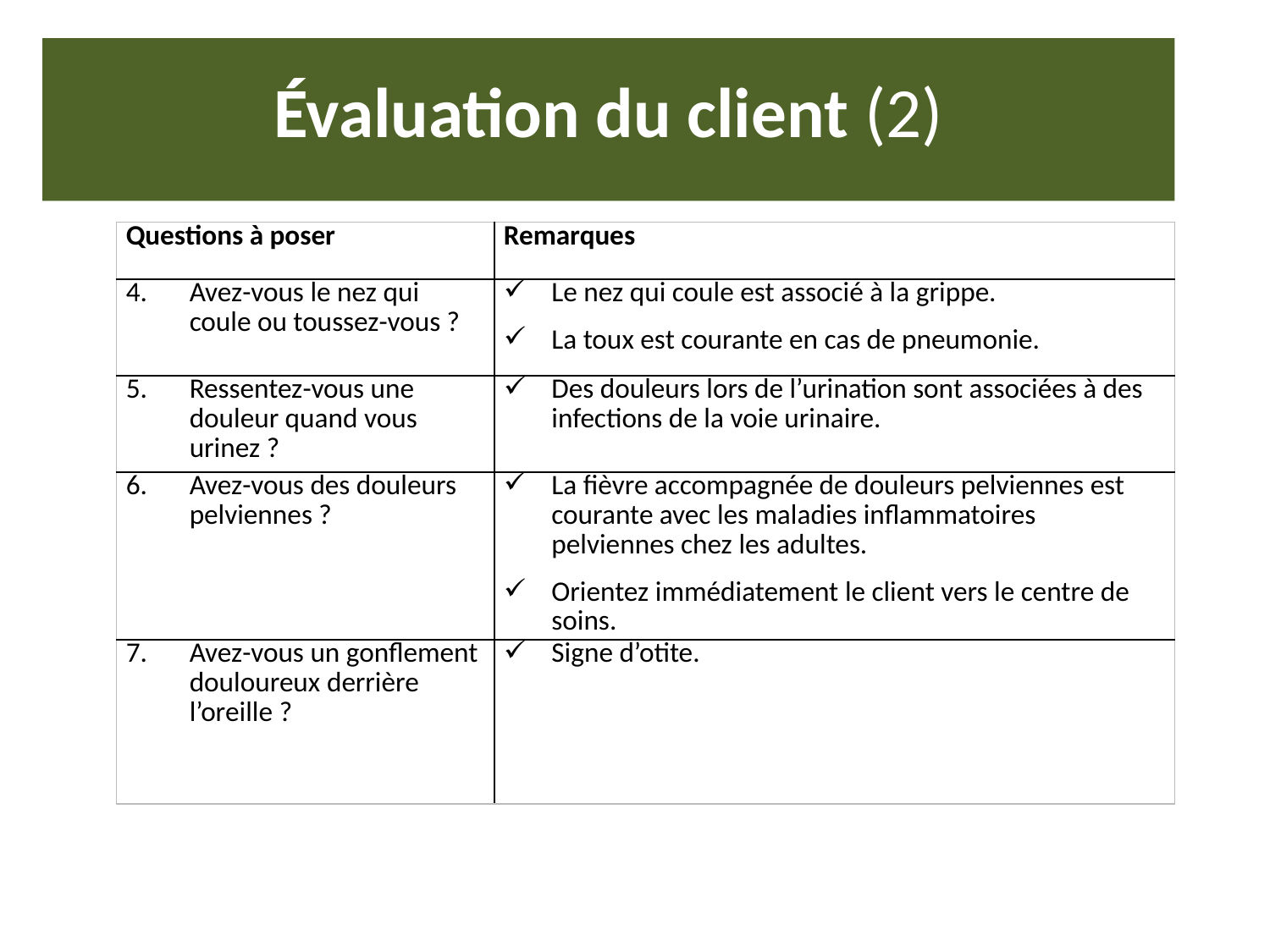

# Évaluation du client (2)
| Questions à poser | Remarques |
| --- | --- |
| Avez-vous le nez qui coule ou toussez-vous ? | Le nez qui coule est associé à la grippe. La toux est courante en cas de pneumonie. |
| Ressentez-vous une douleur quand vous urinez ? | Des douleurs lors de l’urination sont associées à des infections de la voie urinaire. |
| Avez-vous des douleurs pelviennes ? | La fièvre accompagnée de douleurs pelviennes est courante avec les maladies inflammatoires pelviennes chez les adultes. Orientez immédiatement le client vers le centre de soins. |
| Avez-vous un gonflement douloureux derrière l’oreille ? | Signe d’otite. |